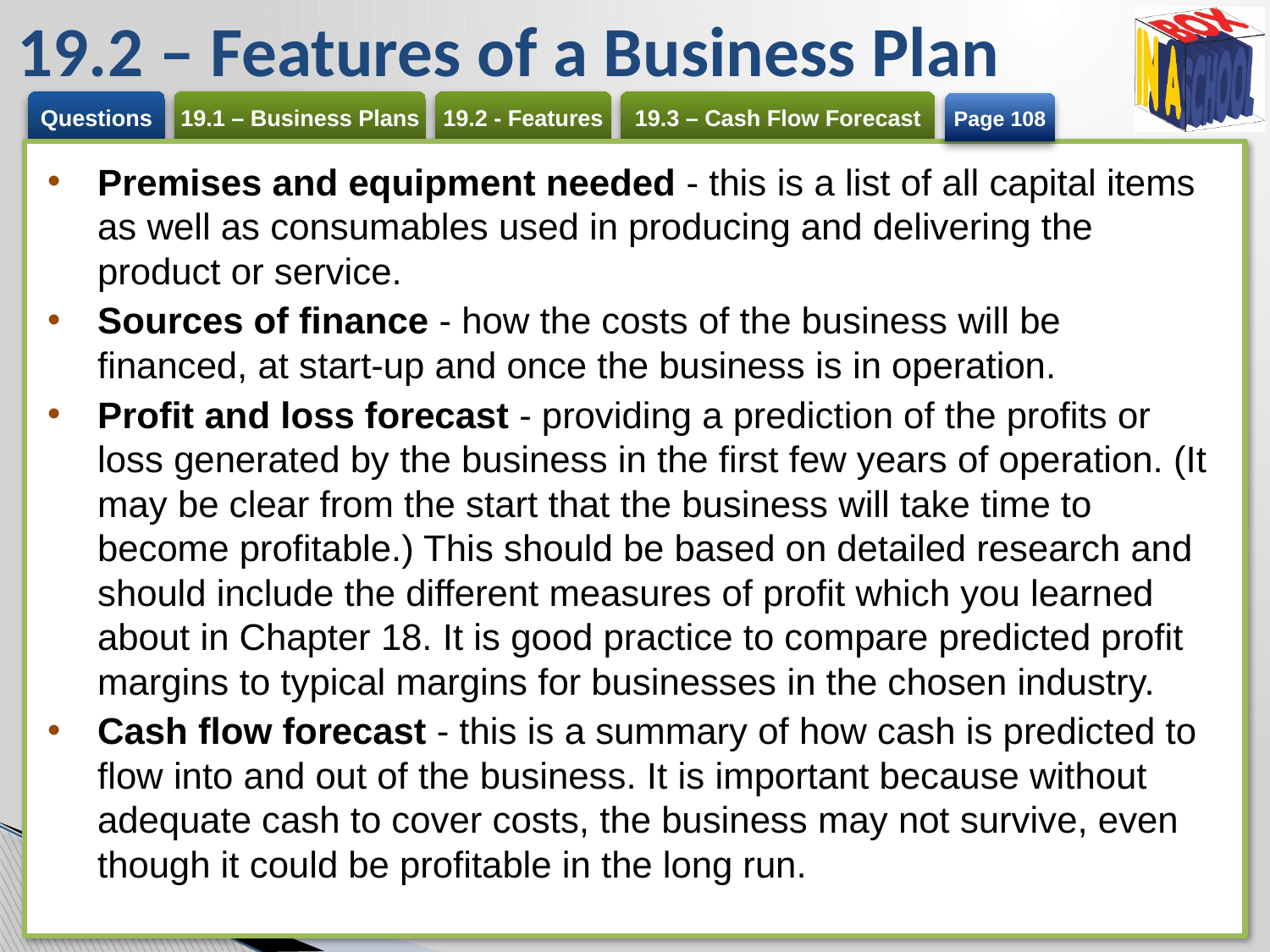

# 19.2 – Features of a Business Plan
Page 108
Premises and equipment needed - this is a list of all capital items as well as consumables used in producing and delivering the product or service.
Sources of finance - how the costs of the business will be financed, at start-up and once the business is in operation.
Profit and loss forecast - providing a prediction of the profits or loss generated by the business in the first few years of operation. (It may be clear from the start that the business will take time to become profitable.) This should be based on detailed research and should include the different measures of profit which you learned about in Chapter 18. It is good practice to compare predicted profit margins to typical margins for businesses in the chosen industry.
Cash flow forecast - this is a summary of how cash is predicted to flow into and out of the business. It is important because without adequate cash to cover costs, the business may not survive, even though it could be profitable in the long run.